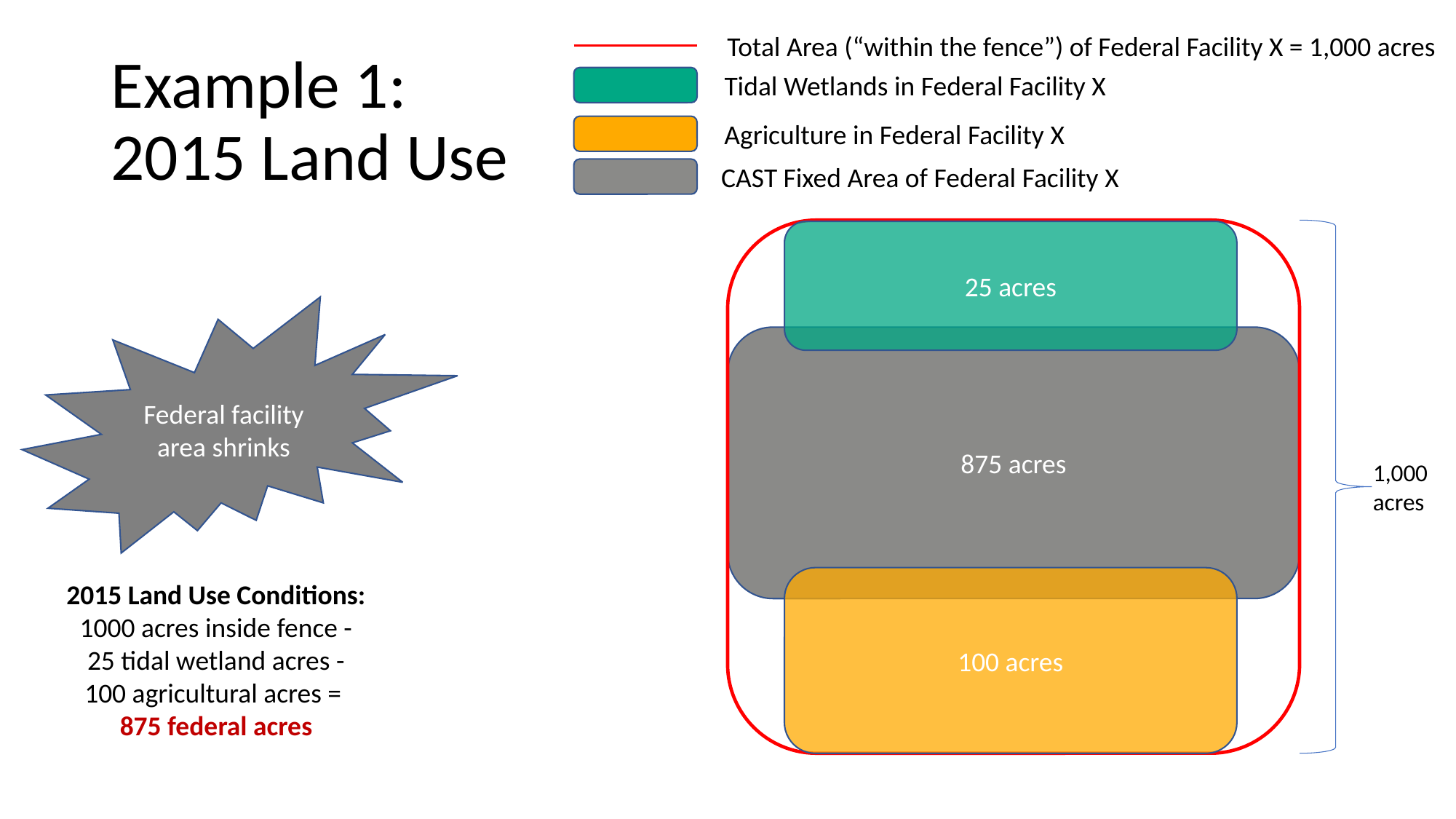

Total Area (“within the fence”) of Federal Facility X = 1,000 acres
# Example 1: 2015 Land Use
Tidal Wetlands in Federal Facility X

Agriculture in Federal Facility X

CAST Fixed Area of Federal Facility X

25 acres
Federal facility
area shrinks
875 acres
1,000 acres
100 acres
2015 Land Use Conditions:
1000 acres inside fence -
25 tidal wetland acres -
100 agricultural acres =
875 federal acres